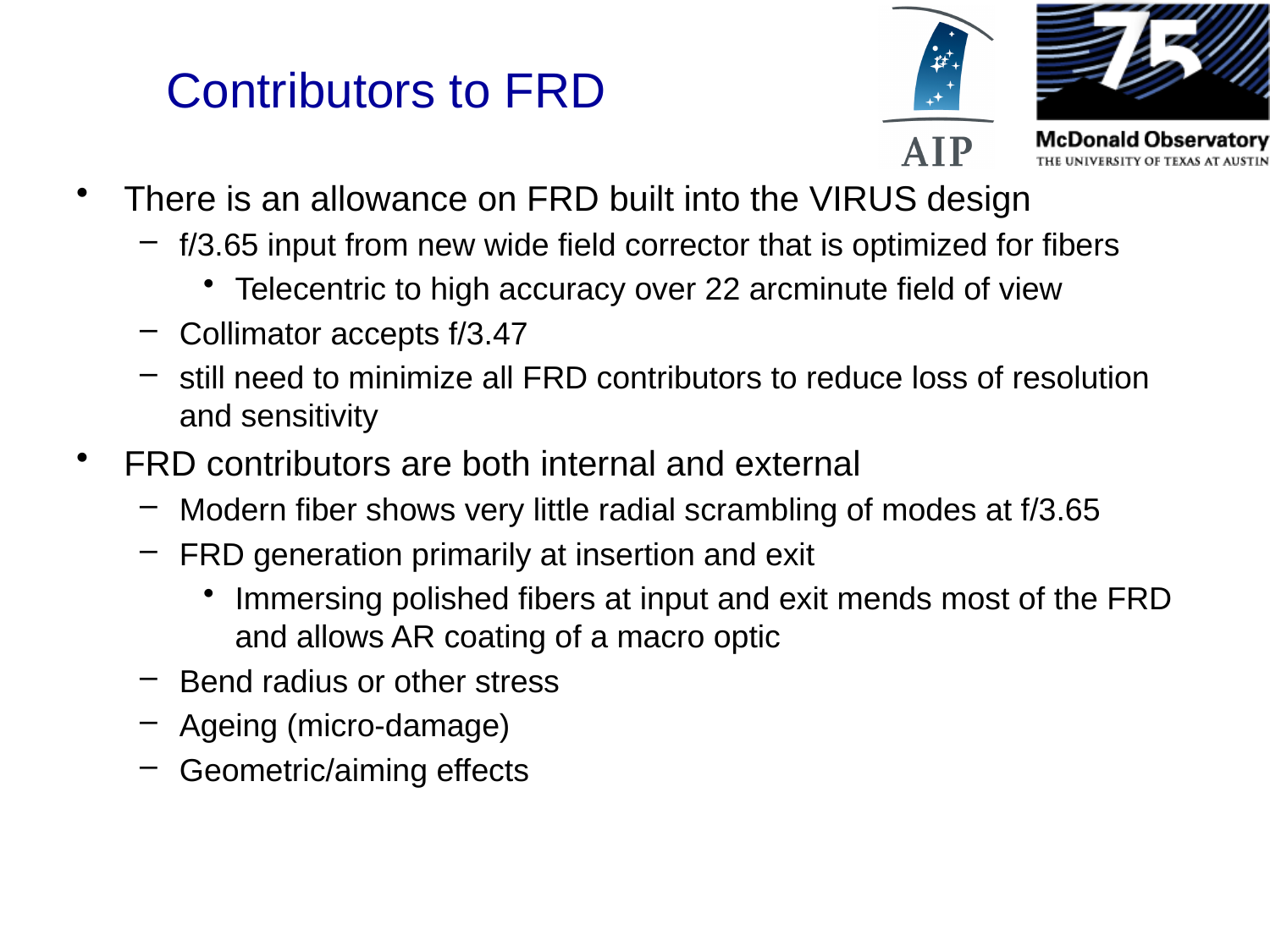

# Contributors to FRD
There is an allowance on FRD built into the VIRUS design
f/3.65 input from new wide field corrector that is optimized for fibers
Telecentric to high accuracy over 22 arcminute field of view
Collimator accepts f/3.47
still need to minimize all FRD contributors to reduce loss of resolution and sensitivity
FRD contributors are both internal and external
Modern fiber shows very little radial scrambling of modes at f/3.65
FRD generation primarily at insertion and exit
Immersing polished fibers at input and exit mends most of the FRD and allows AR coating of a macro optic
Bend radius or other stress
Ageing (micro-damage)
Geometric/aiming effects